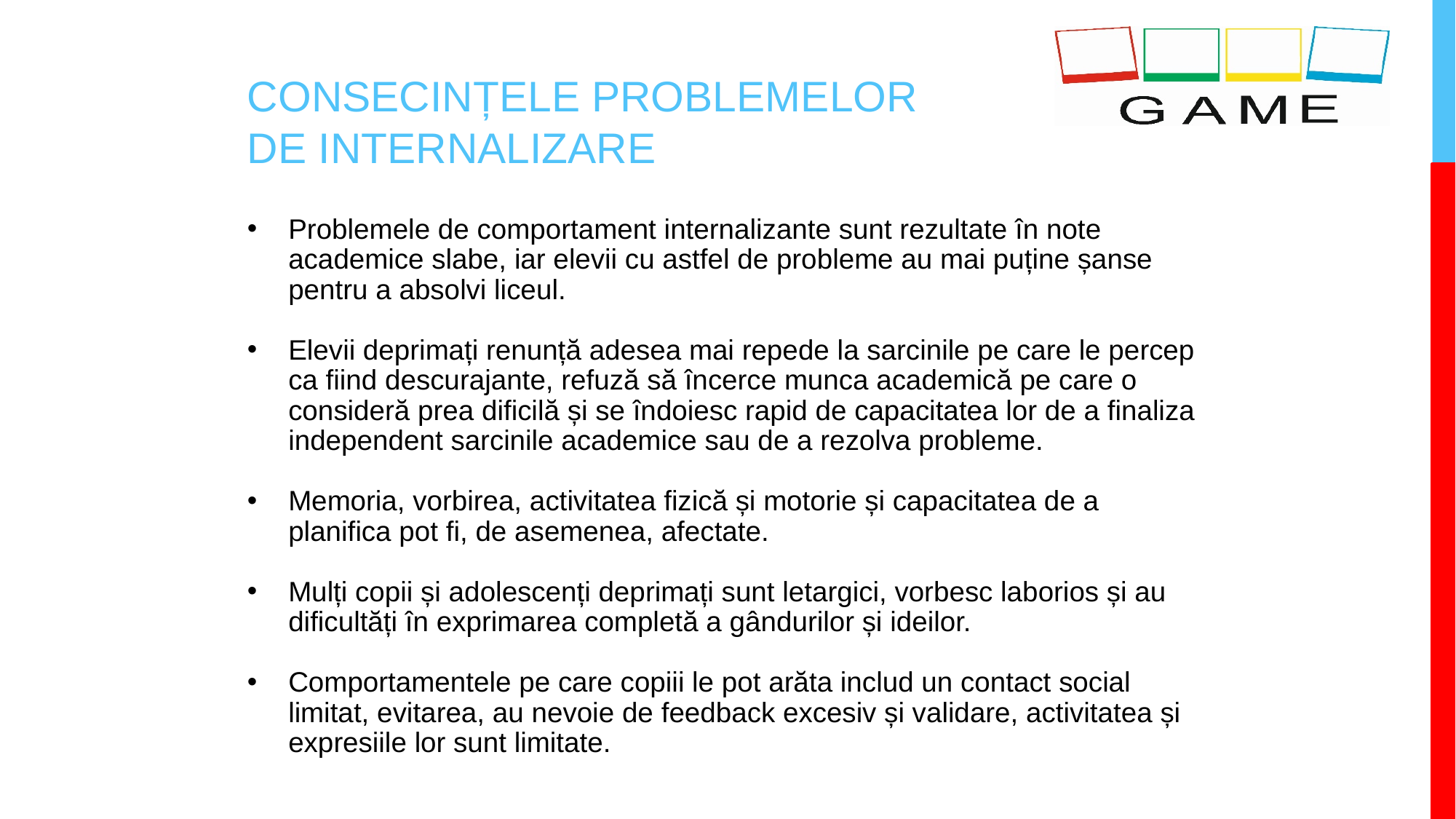

# CONSECINȚELE PROBLEMELOR DE INTERNALIZARE
Problemele de comportament internalizante sunt rezultate în note academice slabe, iar elevii cu astfel de probleme au mai puține șanse pentru a absolvi liceul.

Elevii deprimați renunță adesea mai repede la sarcinile pe care le percep ca fiind descurajante, refuză să încerce munca academică pe care o consideră prea dificilă și se îndoiesc rapid de capacitatea lor de a finaliza independent sarcinile academice sau de a rezolva probleme.

Memoria, vorbirea, activitatea fizică și motorie și capacitatea de a planifica pot fi, de asemenea, afectate.

Mulți copii și adolescenți deprimați sunt letargici, vorbesc laborios și au dificultăți în exprimarea completă a gândurilor și ideilor.

Comportamentele pe care copiii le pot arăta includ un contact social limitat, evitarea, au nevoie de feedback excesiv și validare, activitatea și expresiile lor sunt limitate.